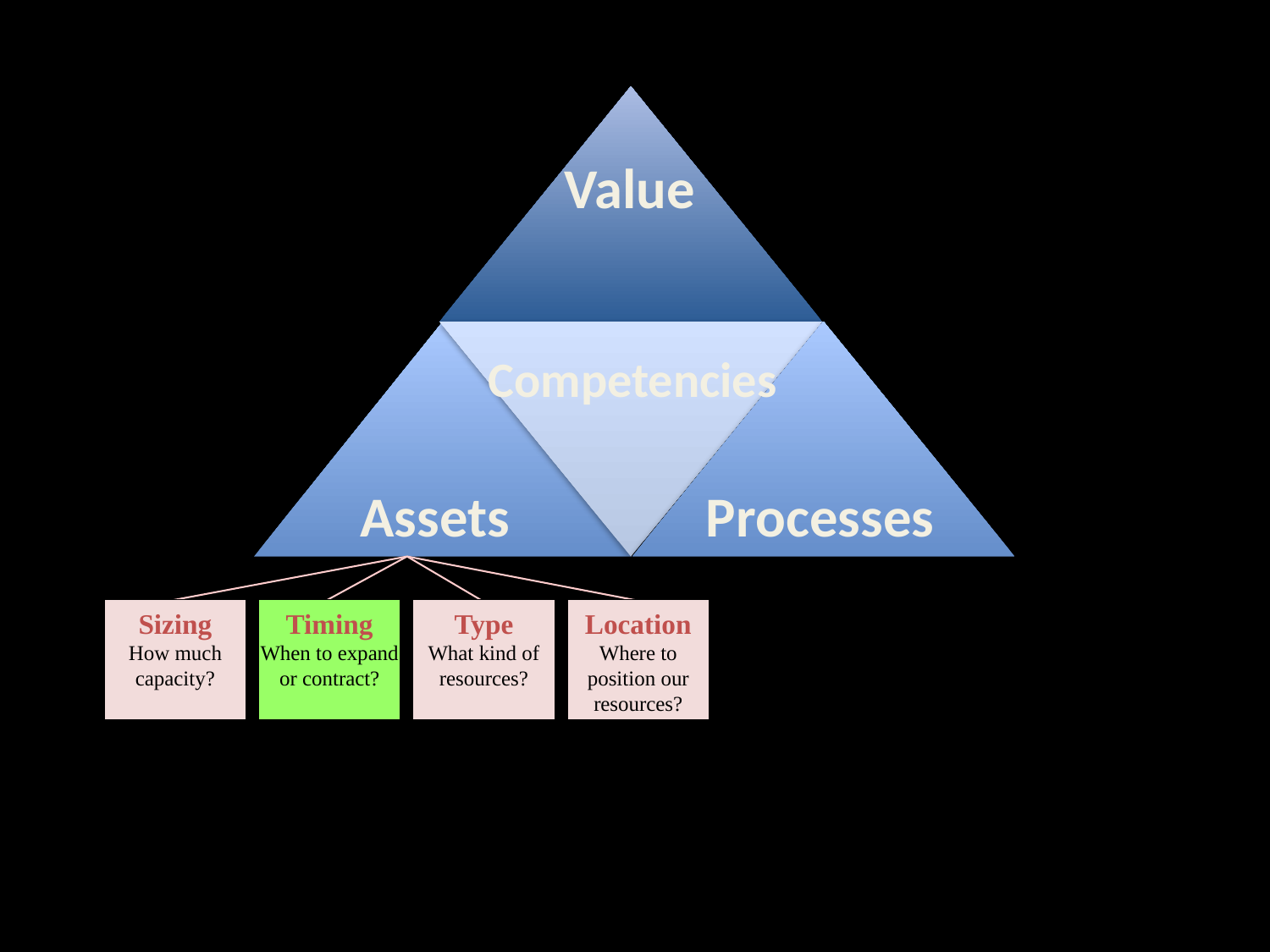

Value
Competencies
Assets
Processes
Sizing
How much capacity?
Timing
When to expand or contract?
Type
What kind of resources?
Location
Where to position our resources?